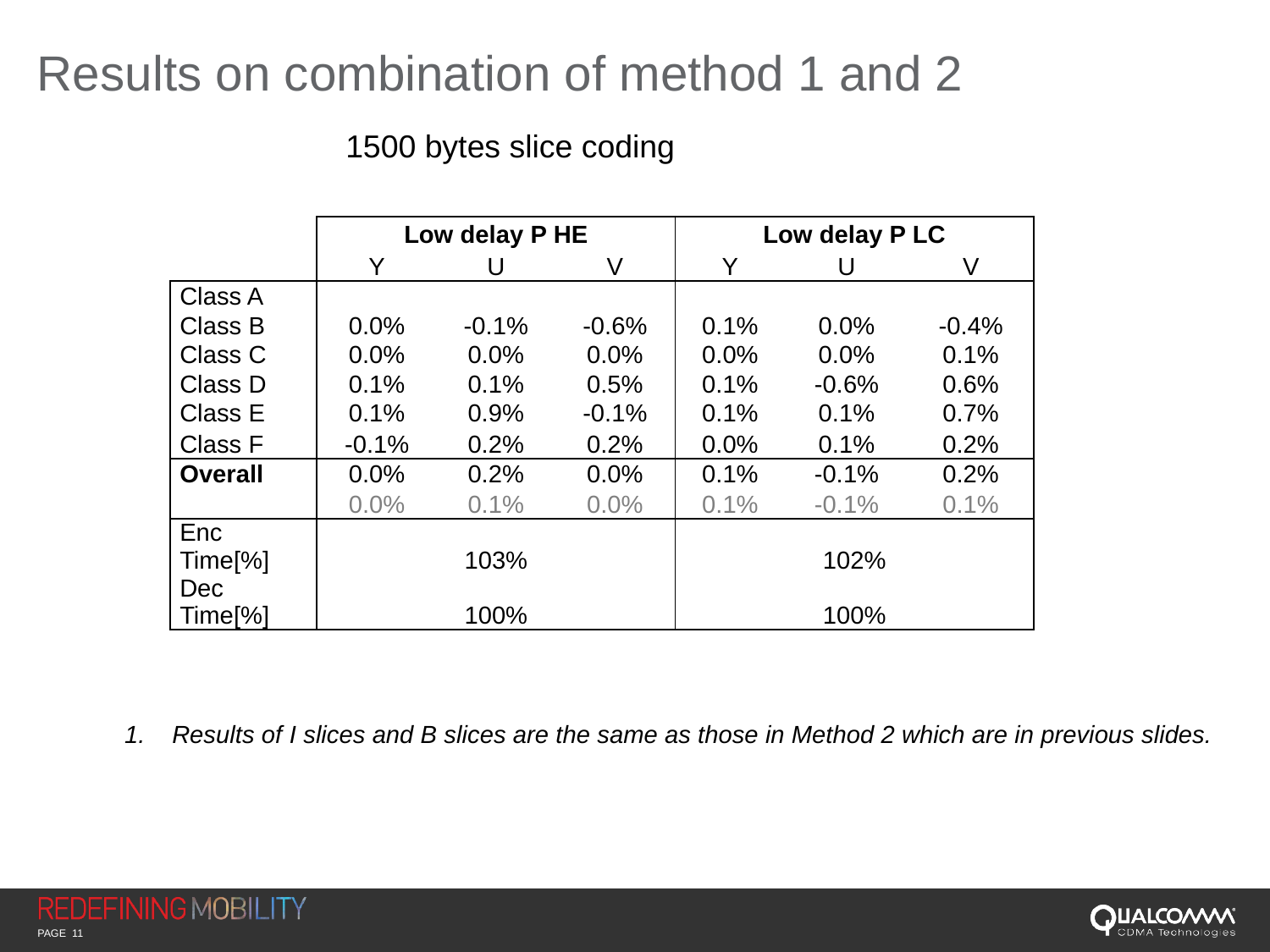

# Results on combination of method 1 and 2
1500 bytes slice coding
|  | Low delay P HE |  |  | Low delay P LC |  |  |
| --- | --- | --- | --- | --- | --- | --- |
|  | Y | U | V | Y | U | V |
| Class A |  |  |  |  |  |  |
| Class B | 0.0% | -0.1% | -0.6% | 0.1% | 0.0% | -0.4% |
| Class C | 0.0% | 0.0% | 0.0% | 0.0% | 0.0% | 0.1% |
| Class D | 0.1% | 0.1% | 0.5% | 0.1% | -0.6% | 0.6% |
| Class E | 0.1% | 0.9% | -0.1% | 0.1% | 0.1% | 0.7% |
| Class F | -0.1% | 0.2% | 0.2% | 0.0% | 0.1% | 0.2% |
| Overall | 0.0% | 0.2% | 0.0% | 0.1% | -0.1% | 0.2% |
|  | 0.0% | 0.1% | 0.0% | 0.1% | -0.1% | 0.1% |
| Enc Time[%] | 103% |  |  | 102% |  |  |
| Dec Time[%] | 100% |  |  | 100% |  |  |
Results of I slices and B slices are the same as those in Method 2 which are in previous slides.